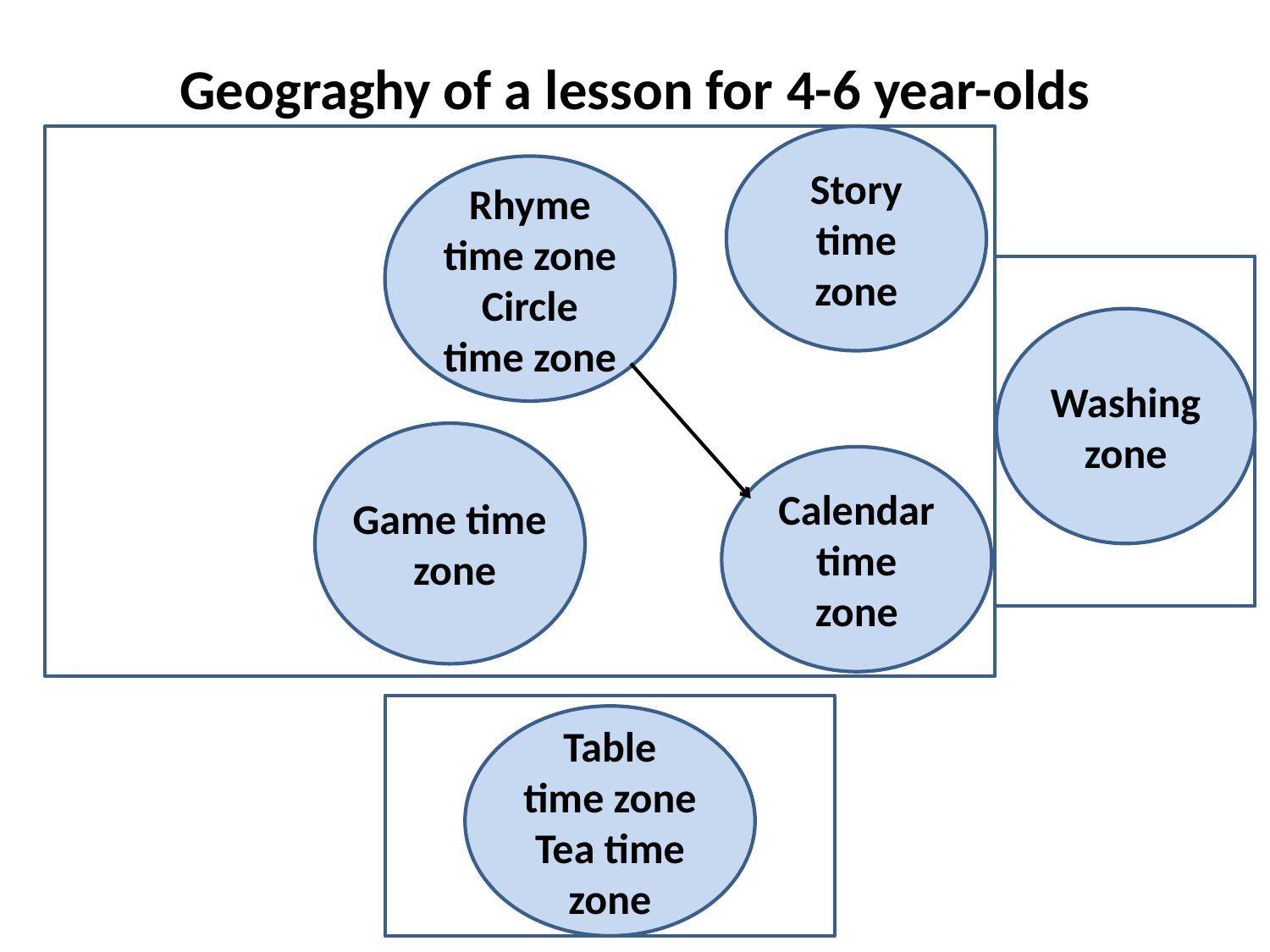

# Geograghy of a lesson for 4-6 year-olds

Story time zone
Rhyme time zone
Circle time zone

Washing zone
GaGame time zoGane
Calendar time zone
Game time
 zone

Table time zone
Tea time zone